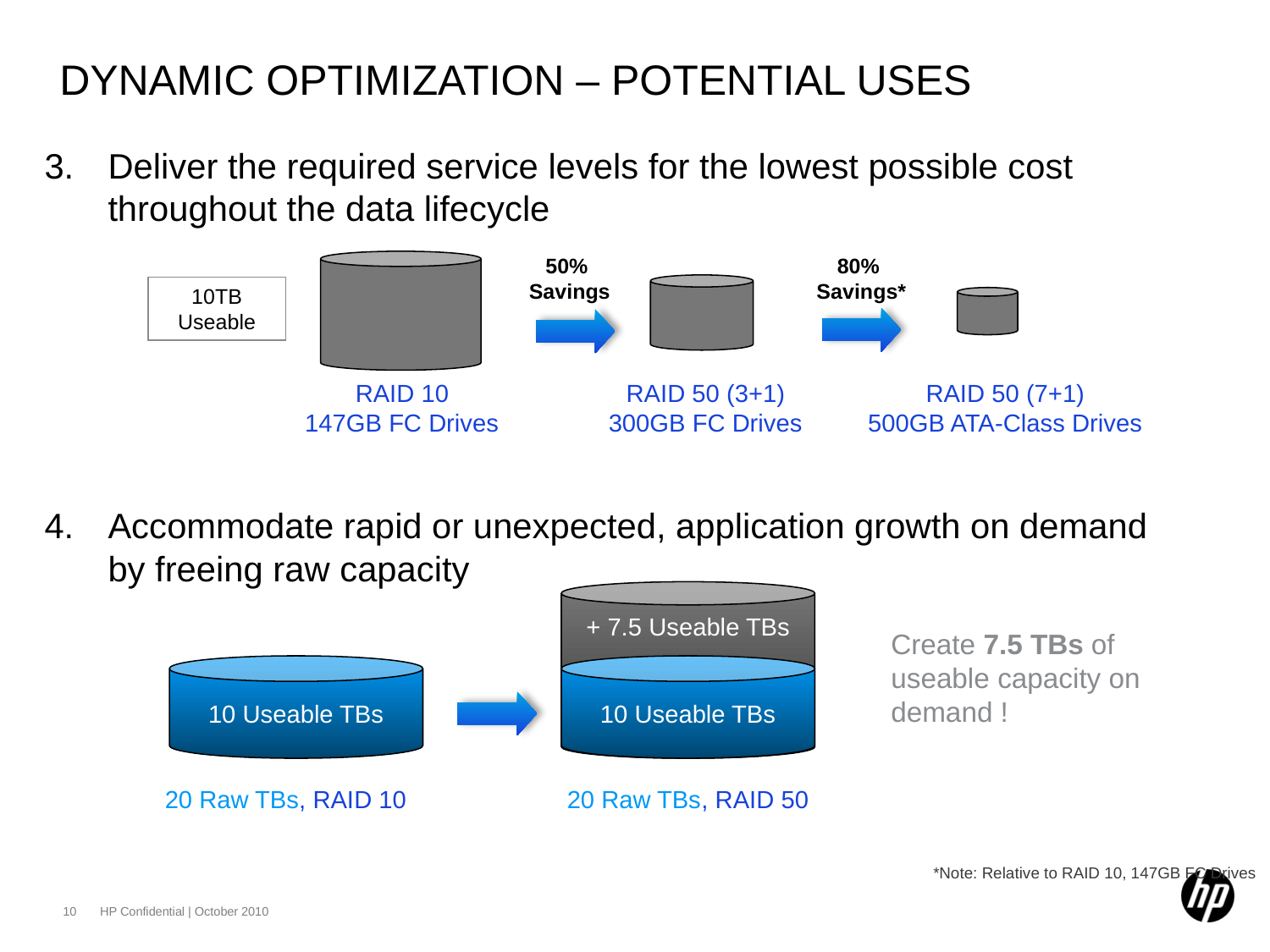

# Dynamic Optimization – Potential Uses
Deliver the required service levels for the lowest possible cost throughout the data lifecycle

Accommodate rapid or unexpected, application growth on demand by freeing raw capacity
50%
Savings
80%
Savings*

10TB Useable

RAID 10
147GB FC Drives
RAID 50 (3+1)
300GB FC Drives
RAID 50 (7+1)
500GB ATA-Class Drives
+ 7.5 Useable TBs
Create 7.5 TBs of useable capacity on demand !
10 Useable TBs
10 Useable TBs

20 Raw TBs, RAID 10
20 Raw TBs, RAID 50
*Note: Relative to RAID 10, 147GB FC Drives